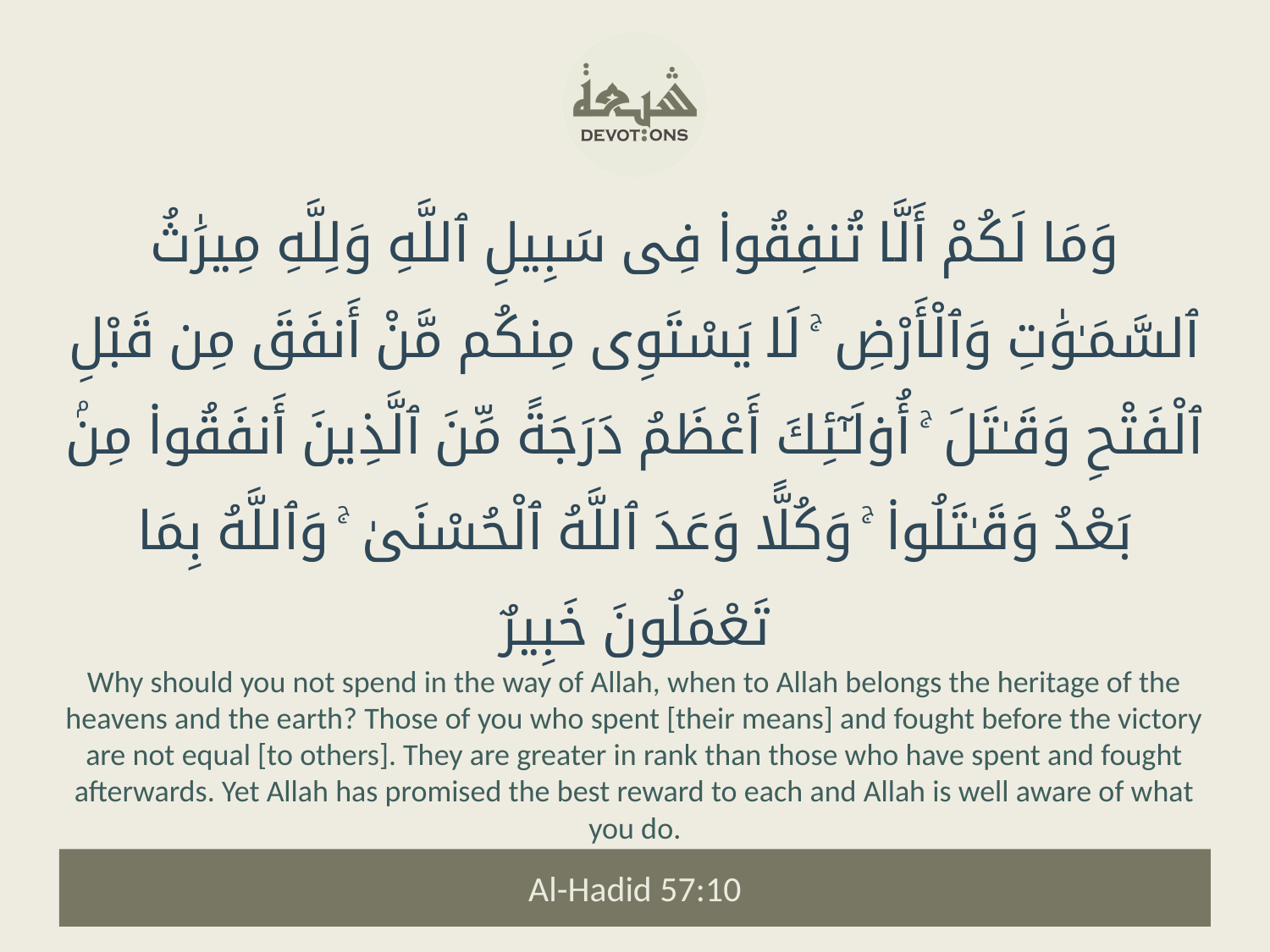

وَمَا لَكُمْ أَلَّا تُنفِقُوا۟ فِى سَبِيلِ ٱللَّهِ وَلِلَّهِ مِيرَٰثُ ٱلسَّمَـٰوَٰتِ وَٱلْأَرْضِ ۚ لَا يَسْتَوِى مِنكُم مَّنْ أَنفَقَ مِن قَبْلِ ٱلْفَتْحِ وَقَـٰتَلَ ۚ أُو۟لَـٰٓئِكَ أَعْظَمُ دَرَجَةً مِّنَ ٱلَّذِينَ أَنفَقُوا۟ مِنۢ بَعْدُ وَقَـٰتَلُوا۟ ۚ وَكُلًّا وَعَدَ ٱللَّهُ ٱلْحُسْنَىٰ ۚ وَٱللَّهُ بِمَا تَعْمَلُونَ خَبِيرٌ
Why should you not spend in the way of Allah, when to Allah belongs the heritage of the heavens and the earth? Those of you who spent [their means] and fought before the victory are not equal [to others]. They are greater in rank than those who have spent and fought afterwards. Yet Allah has promised the best reward to each and Allah is well aware of what you do.
Al-Hadid 57:10